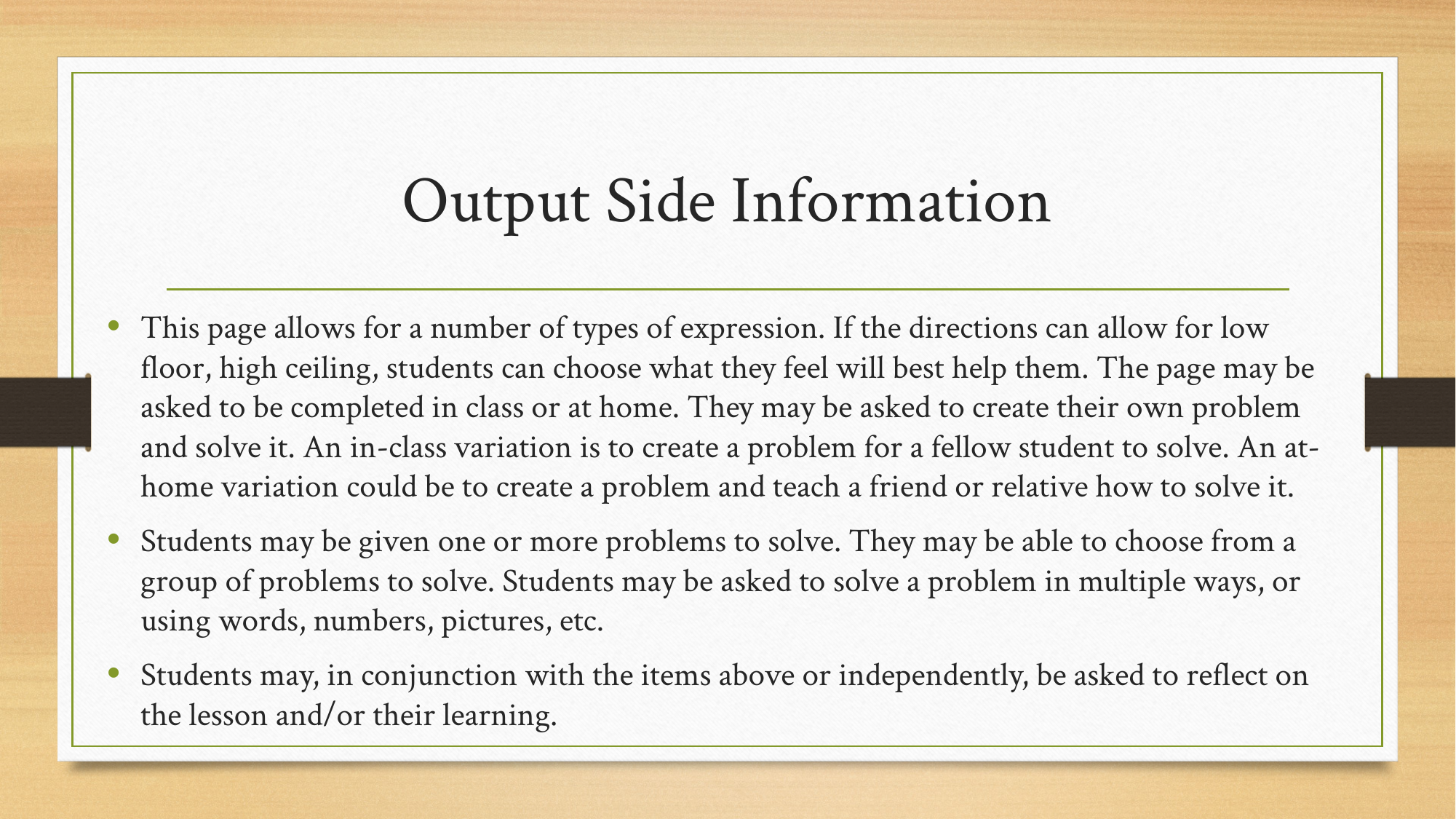

# Output Side Information
This page allows for a number of types of expression. If the directions can allow for low floor, high ceiling, students can choose what they feel will best help them. The page may be asked to be completed in class or at home. They may be asked to create their own problem and solve it. An in-class variation is to create a problem for a fellow student to solve. An at-home variation could be to create a problem and teach a friend or relative how to solve it.
Students may be given one or more problems to solve. They may be able to choose from a group of problems to solve. Students may be asked to solve a problem in multiple ways, or using words, numbers, pictures, etc.
Students may, in conjunction with the items above or independently, be asked to reflect on the lesson and/or their learning.